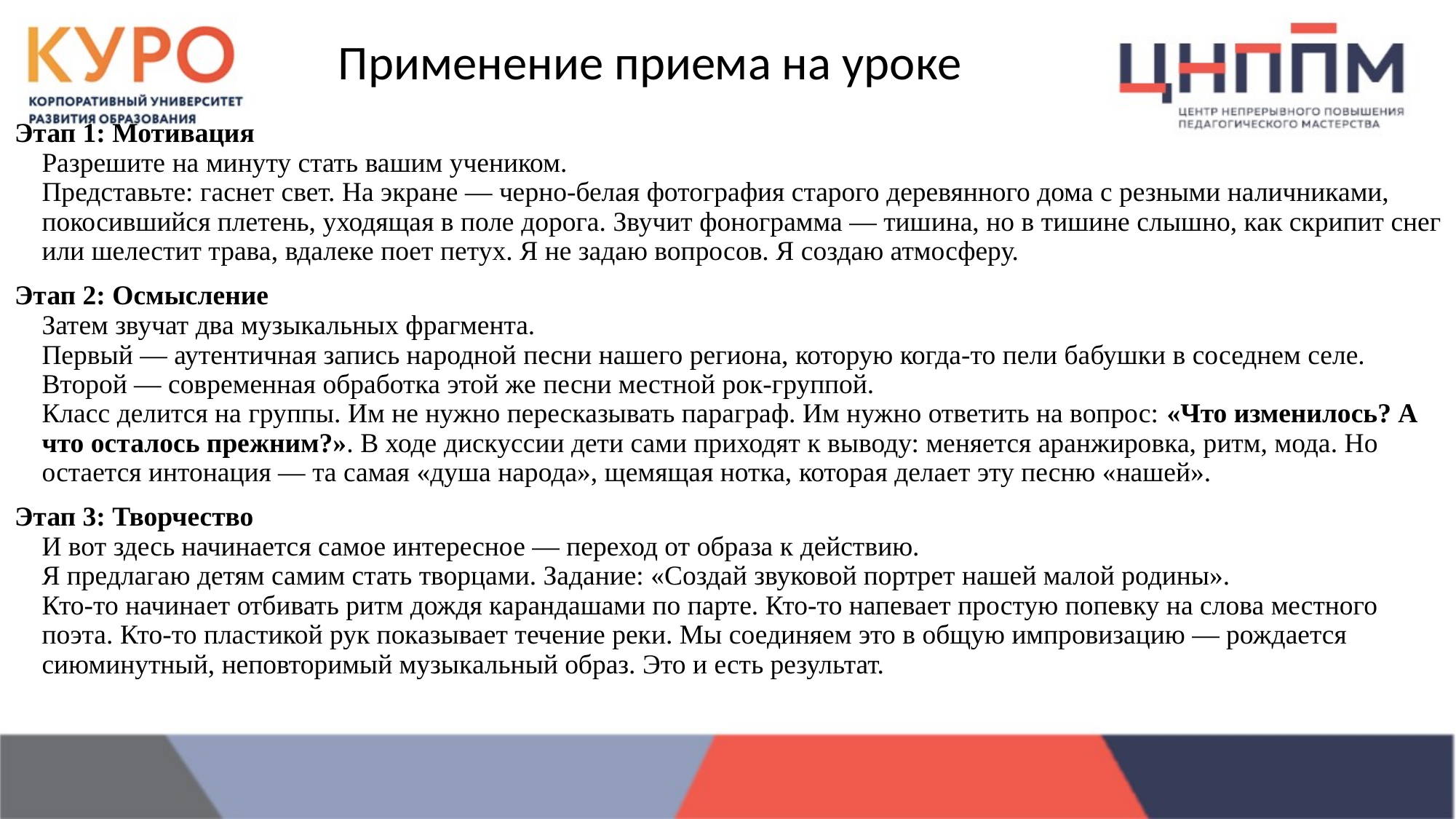

# Применение приема на уроке
Этап 1: Мотивация
Разрешите на минуту стать вашим учеником.
Представьте: гаснет свет. На экране — черно-белая фотография старого деревянного дома с резными наличниками, покосившийся плетень, уходящая в поле дорога. Звучит фонограмма — тишина, но в тишине слышно, как скрипит снег или шелестит трава, вдалеке поет петух. Я не задаю вопросов. Я создаю атмосферу.
Этап 2: Осмысление
Затем звучат два музыкальных фрагмента.
Первый — аутентичная запись народной песни нашего региона, которую когда-то пели бабушки в соседнем селе.
Второй — современная обработка этой же песни местной рок-группой.
Класс делится на группы. Им не нужно пересказывать параграф. Им нужно ответить на вопрос: «Что изменилось? А что осталось прежним?». В ходе дискуссии дети сами приходят к выводу: меняется аранжировка, ритм, мода. Но остается интонация — та самая «душа народа», щемящая нотка, которая делает эту песню «нашей».
Этап 3: Творчество
И вот здесь начинается самое интересное — переход от образа к действию.
Я предлагаю детям самим стать творцами. Задание: «Создай звуковой портрет нашей малой родины».
Кто-то начинает отбивать ритм дождя карандашами по парте. Кто-то напевает простую попевку на слова местного поэта. Кто-то пластикой рук показывает течение реки. Мы соединяем это в общую импровизацию — рождается сиюминутный, неповторимый музыкальный образ. Это и есть результат.